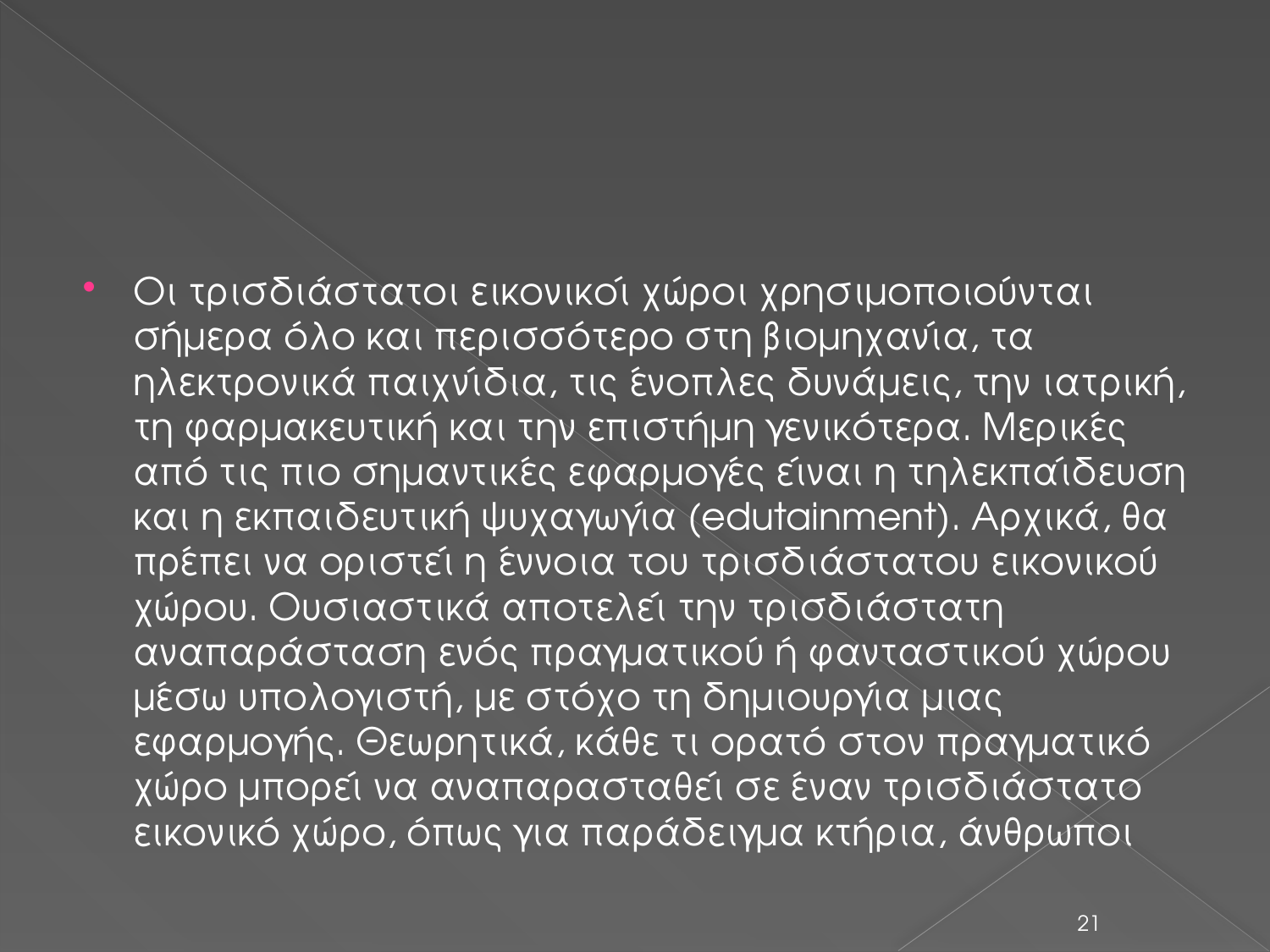

#
Οι τρισδιάστατοι εικονικοί χώροι χρησιμοποιούνται σήμερα όλο και περισσότερο στη βιομηχανία, τα ηλεκτρονικά παιχνίδια, τις ένοπλες δυνάμεις, την ιατρική, τη φαρμακευτική και την επιστήμη γενικότερα. Μερικές από τις πιο σημαντικές εφαρμογές είναι η τηλεκπαίδευση και η εκπαιδευτική ψυχαγωγία (edutainment). Αρχικά, θα πρέπει να οριστεί η έννοια του τρισδιάστατου εικονικού χώρου. Ουσιαστικά αποτελεί την τρισδιάστατη αναπαράσταση ενός πραγματικού ή φανταστικού χώρου μέσω υπολογιστή, με στόχο τη δημιουργία μιας εφαρμογής. Θεωρητικά, κάθε τι ορατό στον πραγματικό χώρο μπορεί να αναπαρασταθεί σε έναν τρισδιάστατο εικονικό χώρο, όπως για παράδειγμα κτήρια, άνθρωποι
21